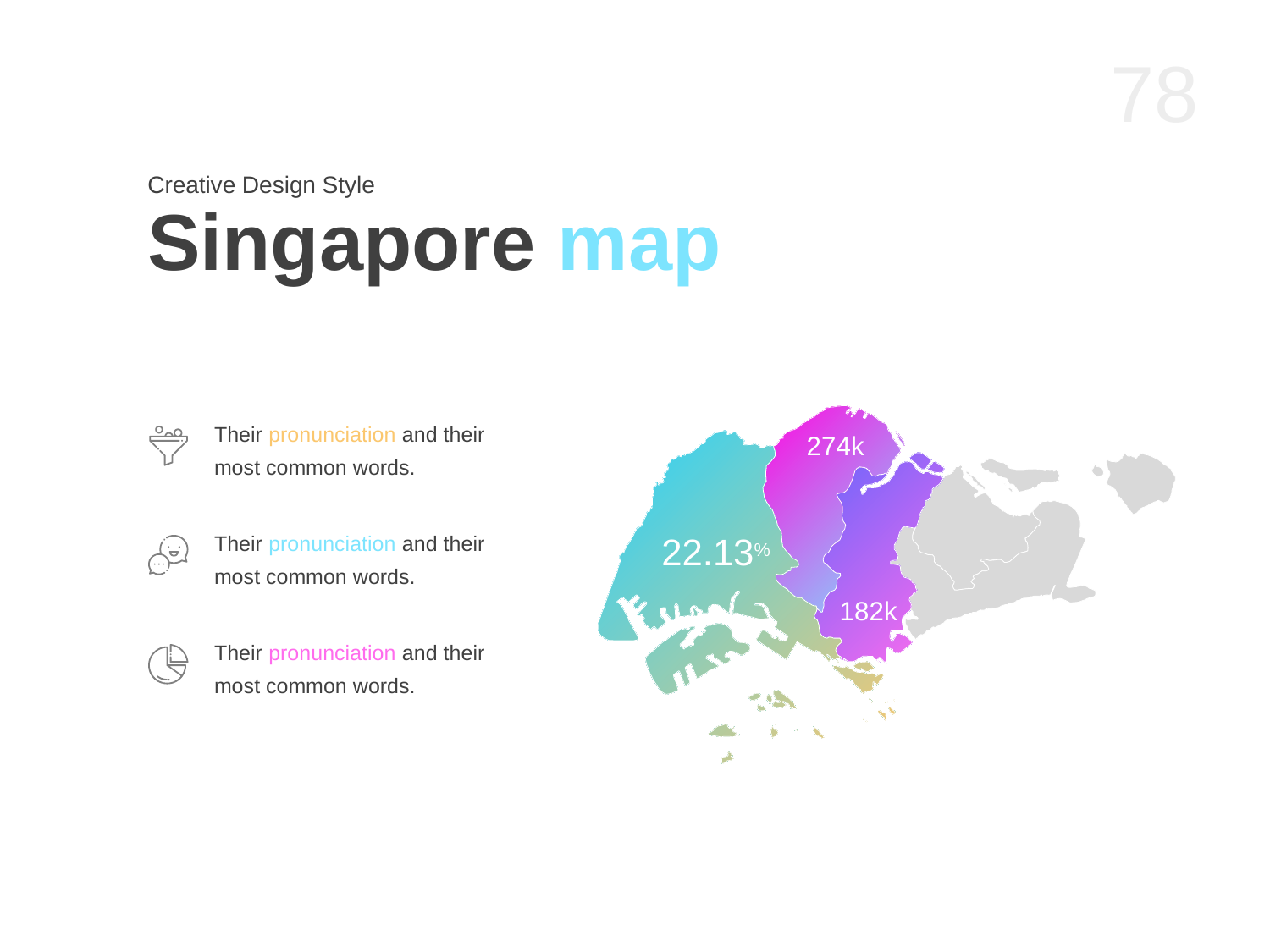

Creative Design Style
Singapore map

274k
Their pronunciation and their most common words.

22.13%

182k

Their pronunciation and their most common words.

Their pronunciation and their most common words.